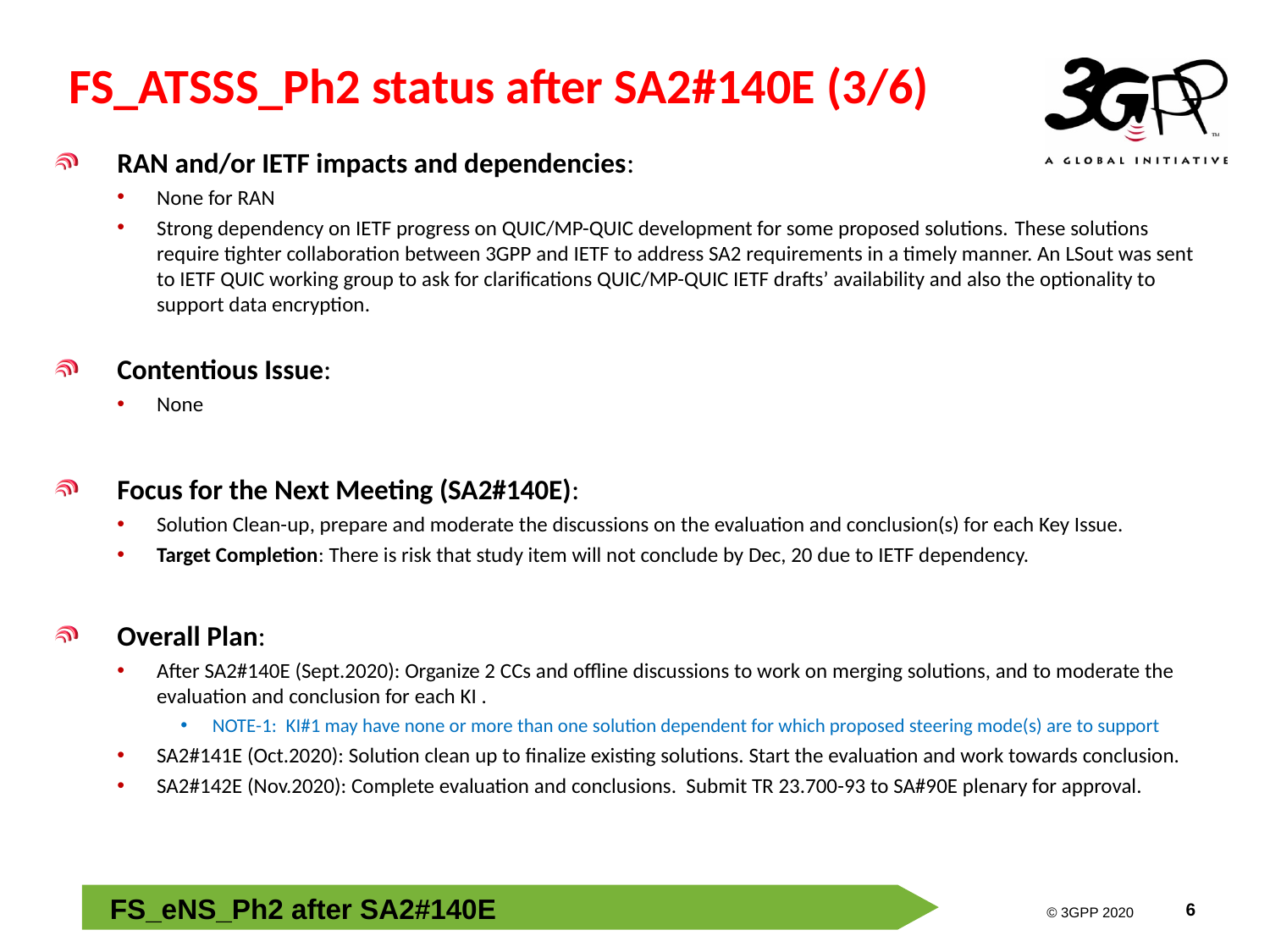

# FS_ATSSS_Ph2 status after SA2#140E (3/6)
RAN and/or IETF impacts and dependencies:
None for RAN
Strong dependency on IETF progress on QUIC/MP-QUIC development for some proposed solutions. These solutions require tighter collaboration between 3GPP and IETF to address SA2 requirements in a timely manner. An LSout was sent to IETF QUIC working group to ask for clarifications QUIC/MP-QUIC IETF drafts’ availability and also the optionality to support data encryption.

Contentious Issue:
None

Focus for the Next Meeting (SA2#140E):
Solution Clean-up, prepare and moderate the discussions on the evaluation and conclusion(s) for each Key Issue.
Target Completion: There is risk that study item will not conclude by Dec, 20 due to IETF dependency.

Overall Plan:
After SA2#140E (Sept.2020): Organize 2 CCs and offline discussions to work on merging solutions, and to moderate the evaluation and conclusion for each KI .
NOTE-1:  KI#1 may have none or more than one solution dependent for which proposed steering mode(s) are to support
SA2#141E (Oct.2020): Solution clean up to finalize existing solutions. Start the evaluation and work towards conclusion.
SA2#142E (Nov.2020): Complete evaluation and conclusions.  Submit TR 23.700-93 to SA#90E plenary for approval.